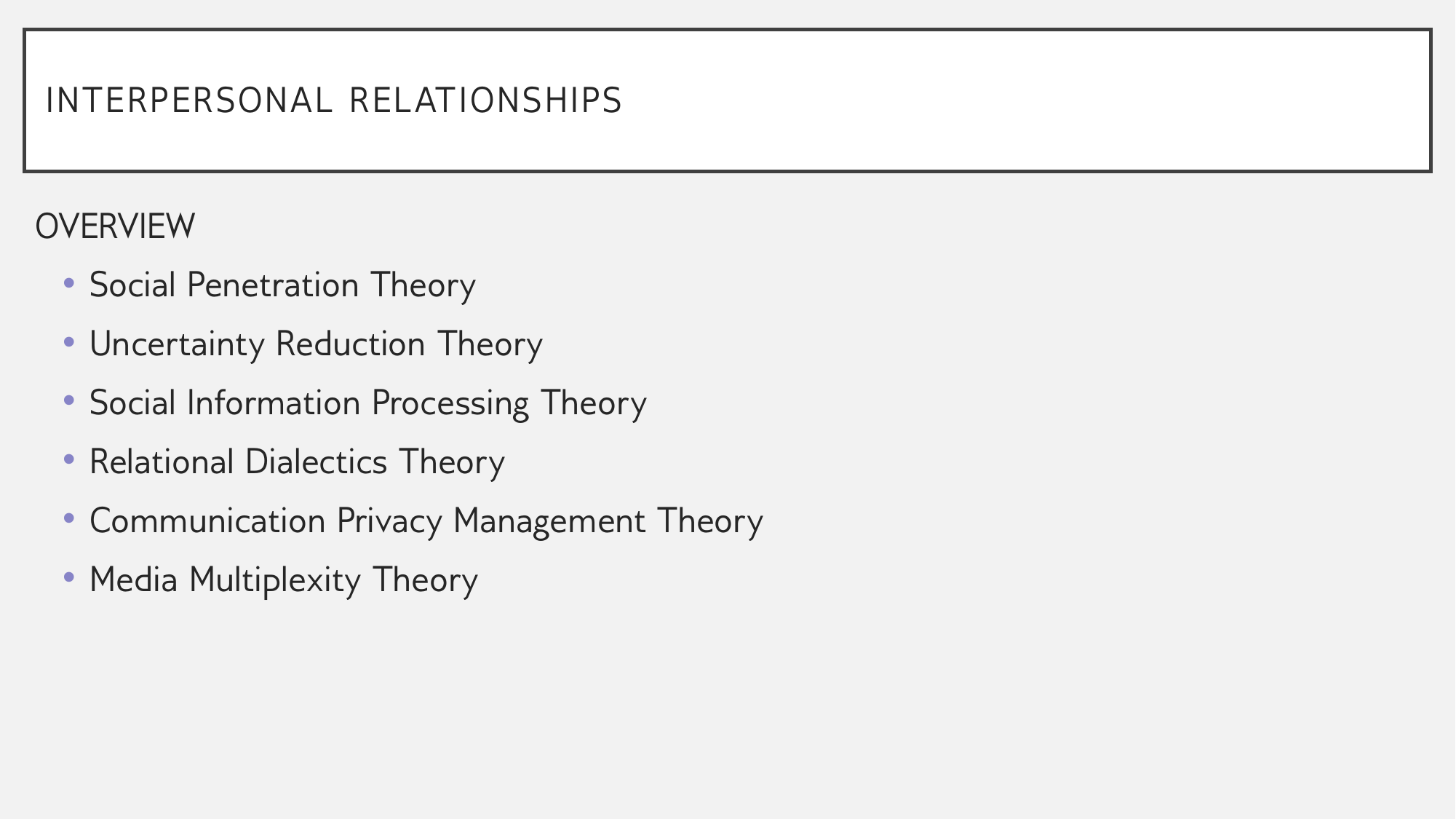

# Interpersonal Relationships
OVERVIEW
Social Penetration Theory
Uncertainty Reduction Theory
Social Information Processing Theory
Relational Dialectics Theory
Communication Privacy Management Theory
Media Multiplexity Theory